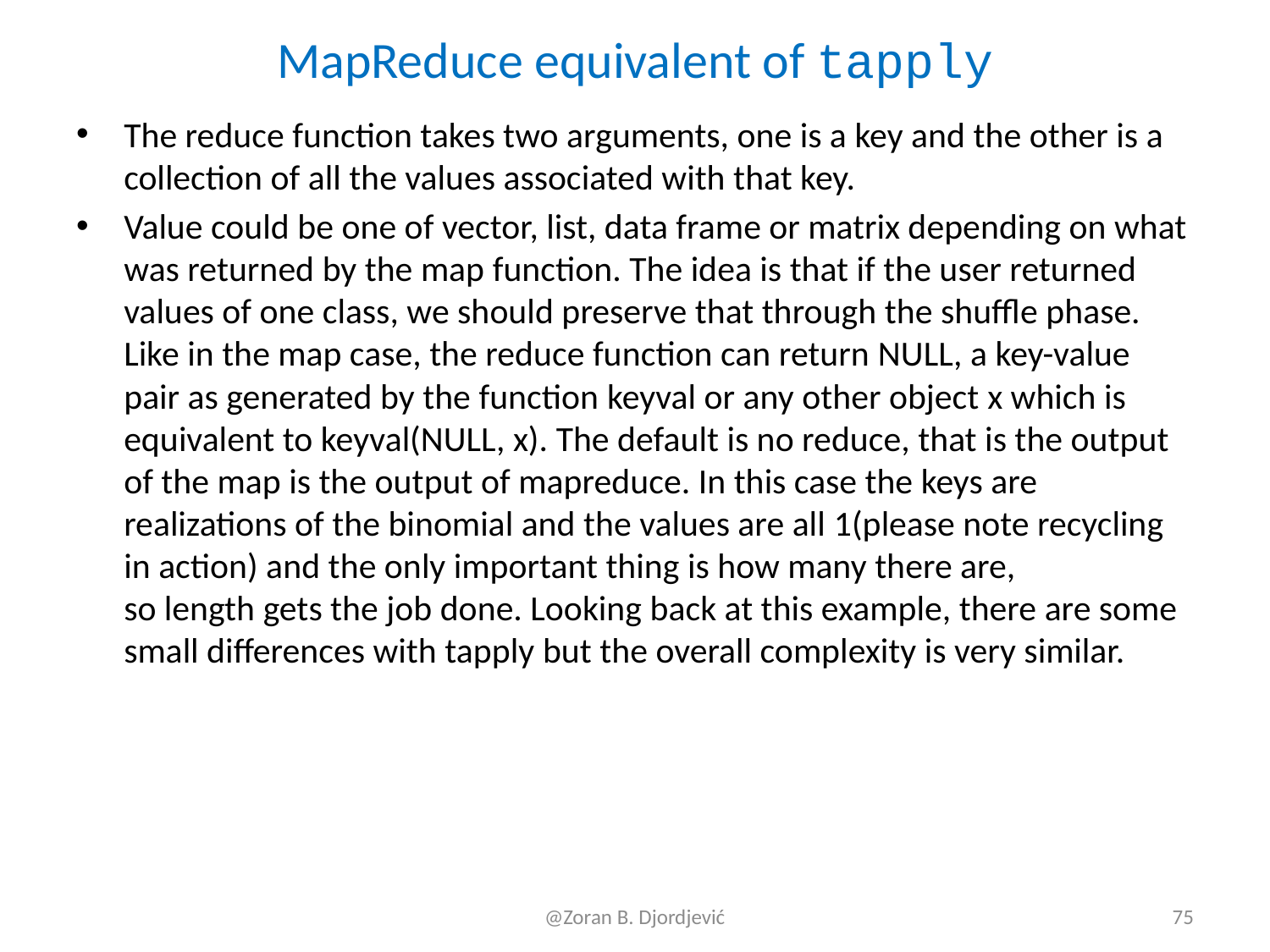

# MapReduce equivalent of tapply
The reduce function takes two arguments, one is a key and the other is a collection of all the values associated with that key.
Value could be one of vector, list, data frame or matrix depending on what was returned by the map function. The idea is that if the user returned values of one class, we should preserve that through the shuffle phase. Like in the map case, the reduce function can return NULL, a key-value pair as generated by the function keyval or any other object x which is equivalent to keyval(NULL, x). The default is no reduce, that is the output of the map is the output of mapreduce. In this case the keys are realizations of the binomial and the values are all 1(please note recycling in action) and the only important thing is how many there are, so length gets the job done. Looking back at this example, there are some small differences with tapply but the overall complexity is very similar.
@Zoran B. Djordjević
75